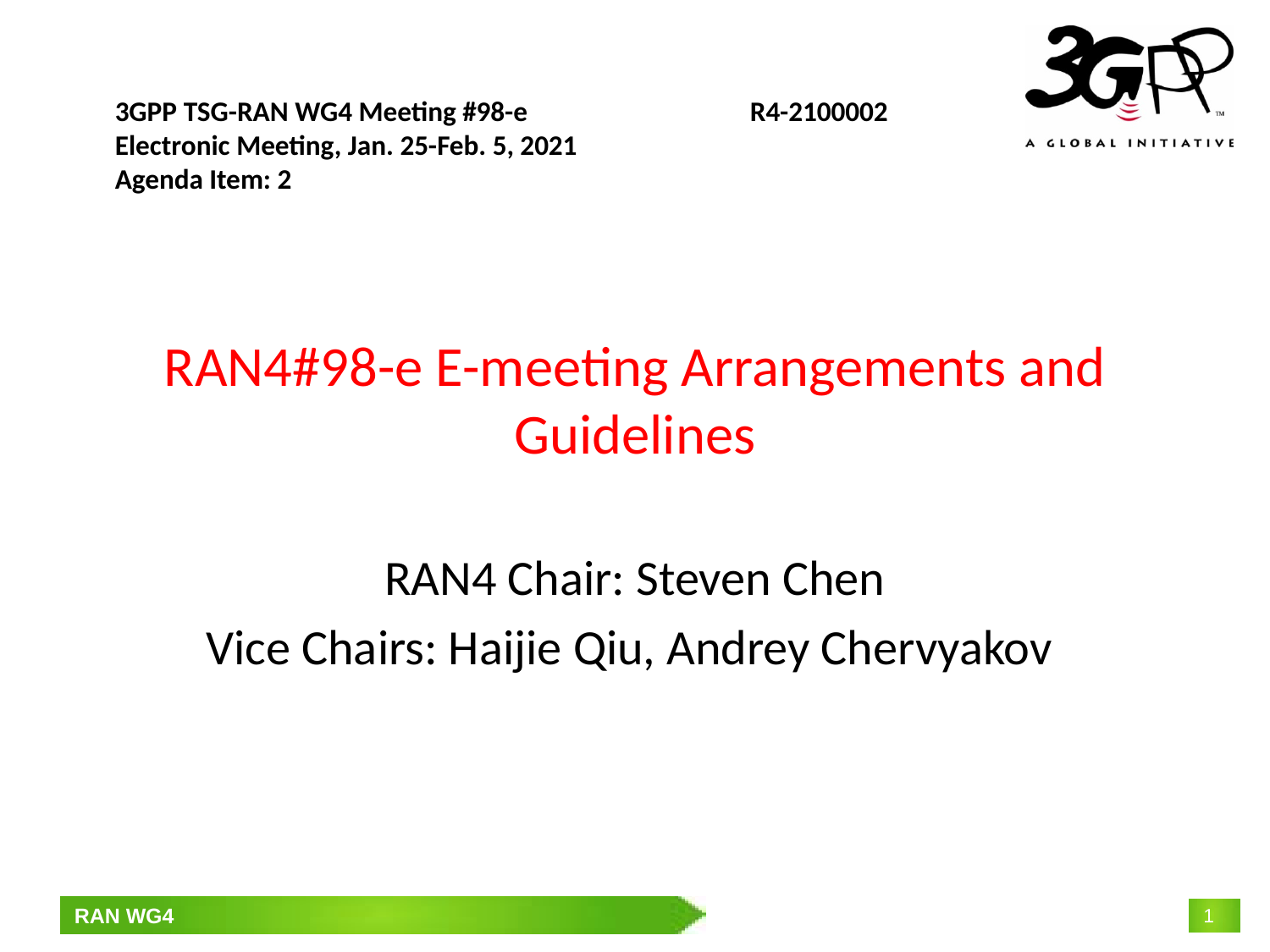

3GPP TSG-RAN WG4 Meeting #98-e		R4-2100002
Electronic Meeting, Jan. 25-Feb. 5, 2021
Agenda Item: 2

# RAN4#98-e E-meeting Arrangements and Guidelines
RAN4 Chair: Steven Chen
Vice Chairs: Haijie Qiu, Andrey Chervyakov